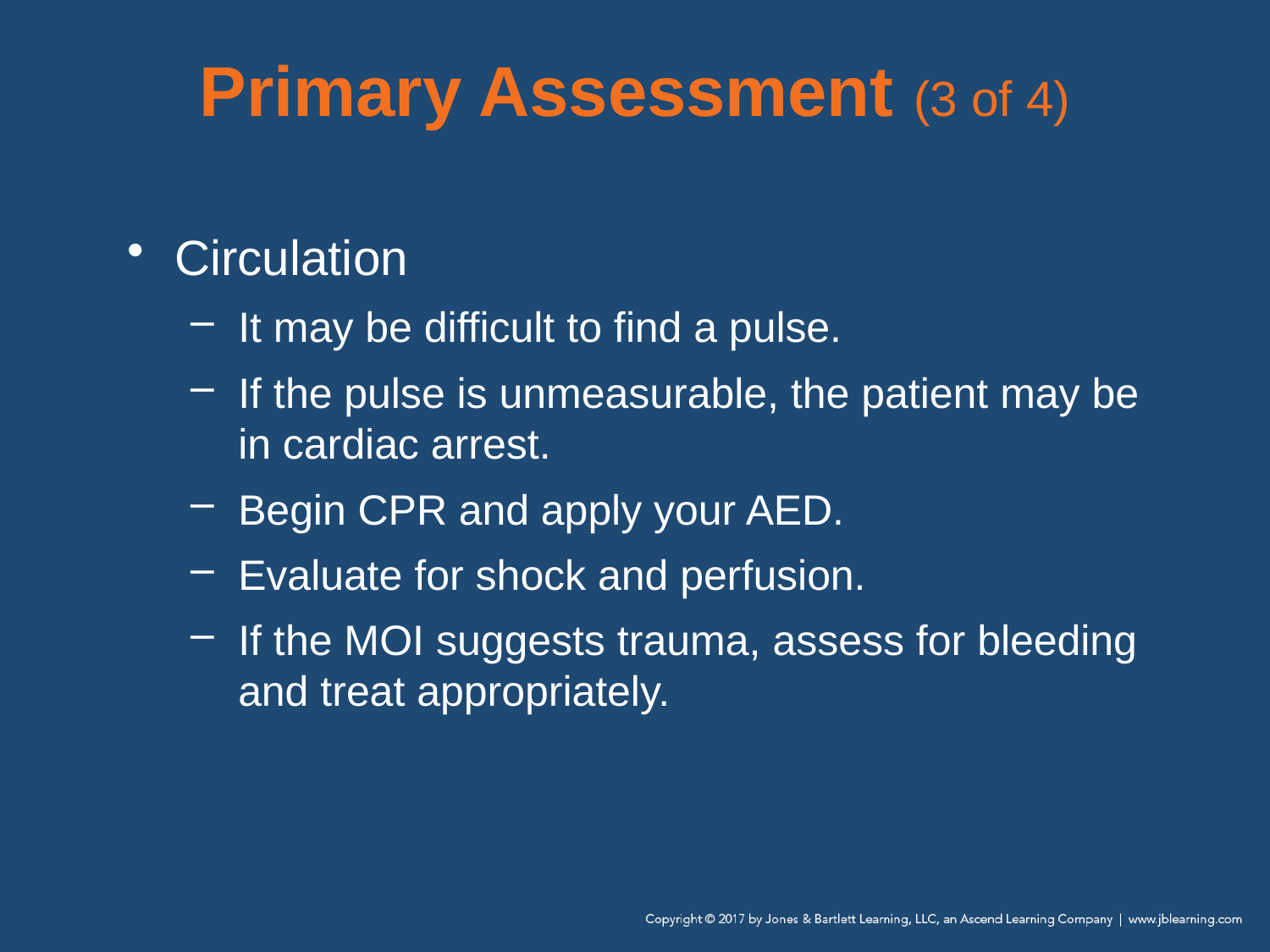

# Primary Assessment (3 of 4)
Circulation
It may be difficult to find a pulse.
If the pulse is unmeasurable, the patient may be in cardiac arrest.
Begin CPR and apply your AED.
Evaluate for shock and perfusion.
If the MOI suggests trauma, assess for bleeding and treat appropriately.